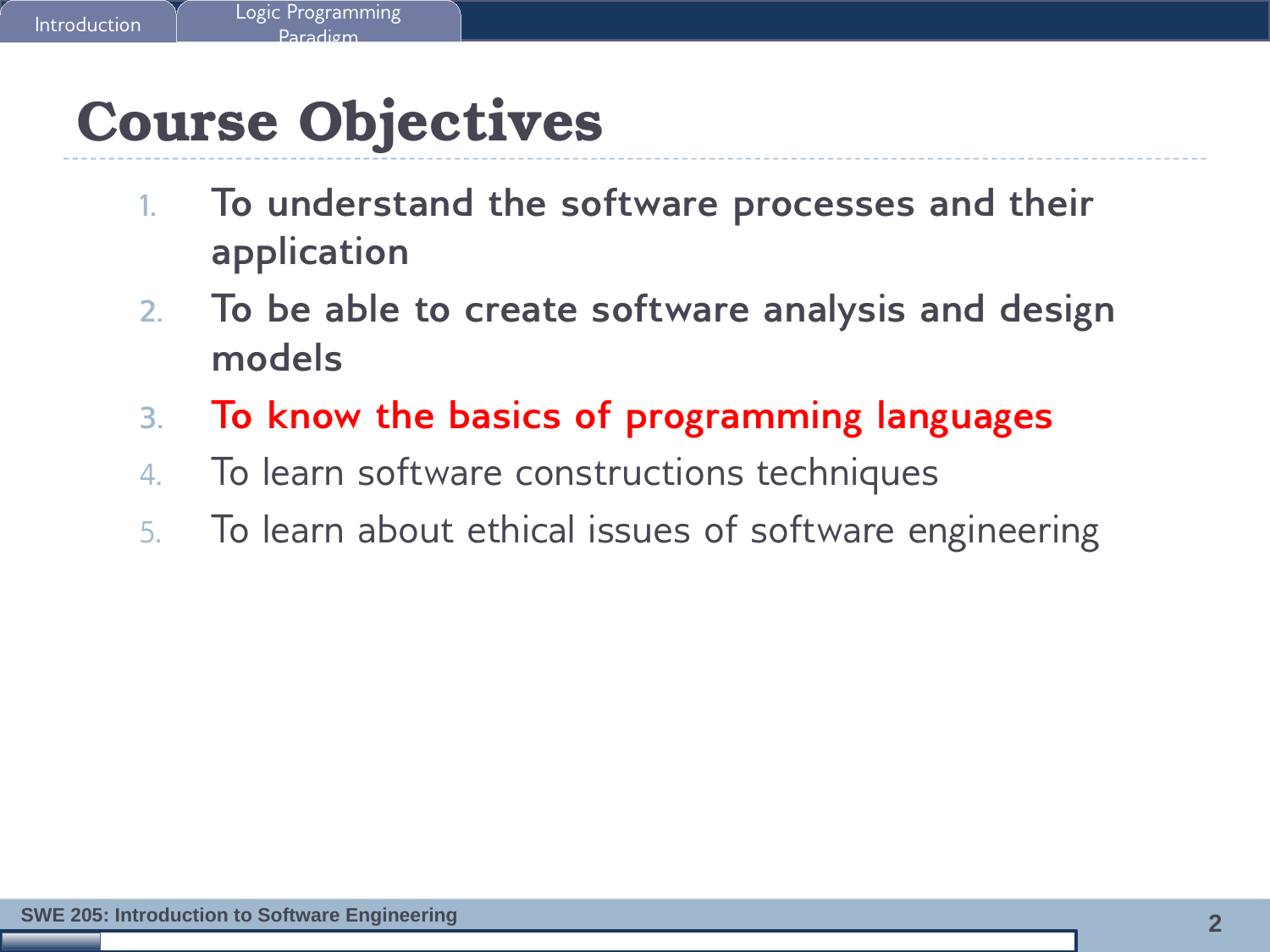

Introduction
Logic Programming Paradigm
# Course Objectives
To understand the software processes and their application
To be able to create software analysis and design models
To know the basics of programming languages
To learn software constructions techniques
To learn about ethical issues of software engineering
2